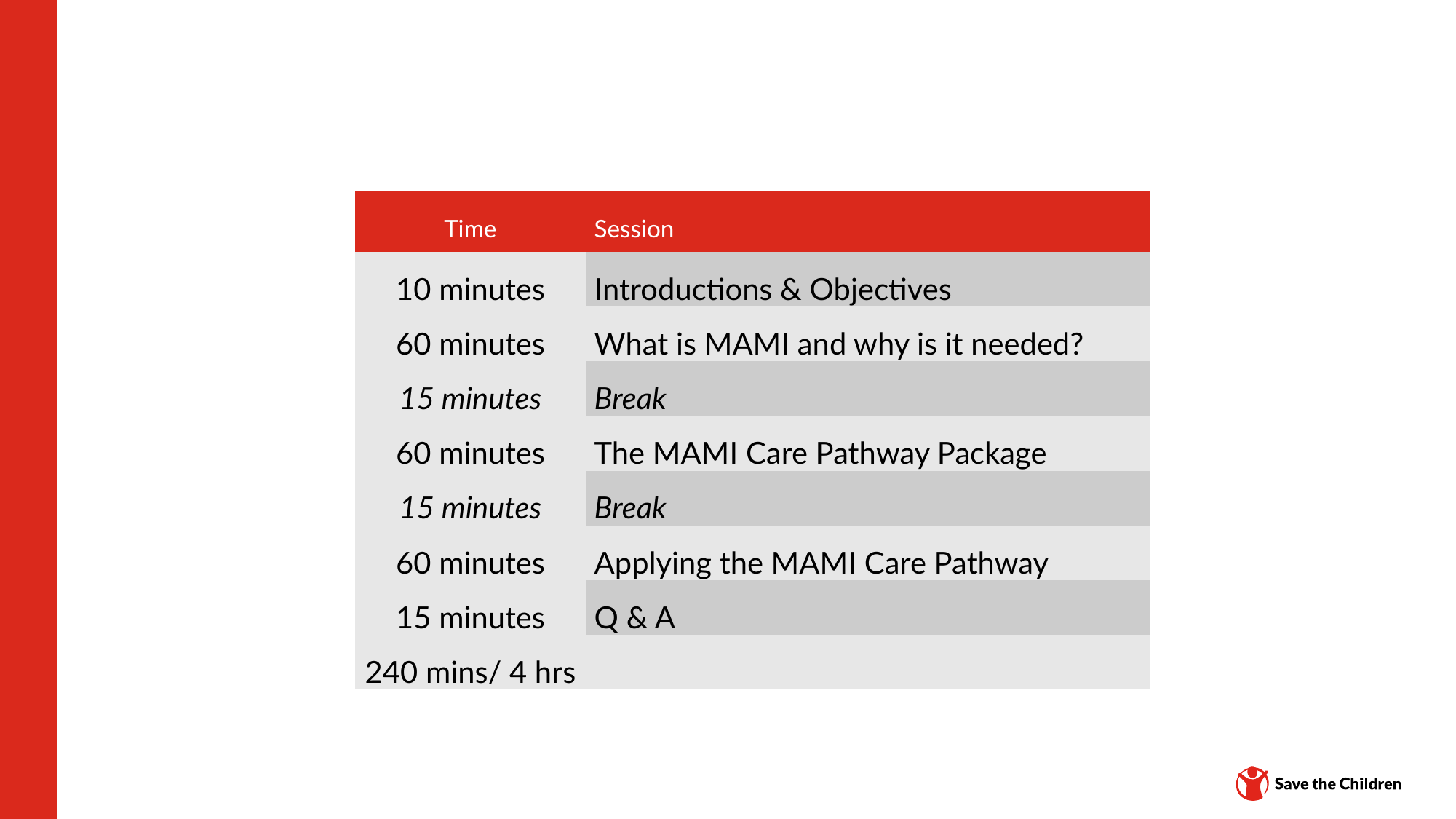

| Time | Session |
| --- | --- |
| 10 minutes | Introductions & Objectives |
| 60 minutes | What is MAMI and why is it needed? |
| 15 minutes | Break |
| 60 minutes | The MAMI Care Pathway Package |
| 15 minutes | Break |
| 60 minutes | Applying the MAMI Care Pathway |
| 15 minutes | Q & A |
| 240 mins/ 4 hrs |  |
Content Hub: CH1304412